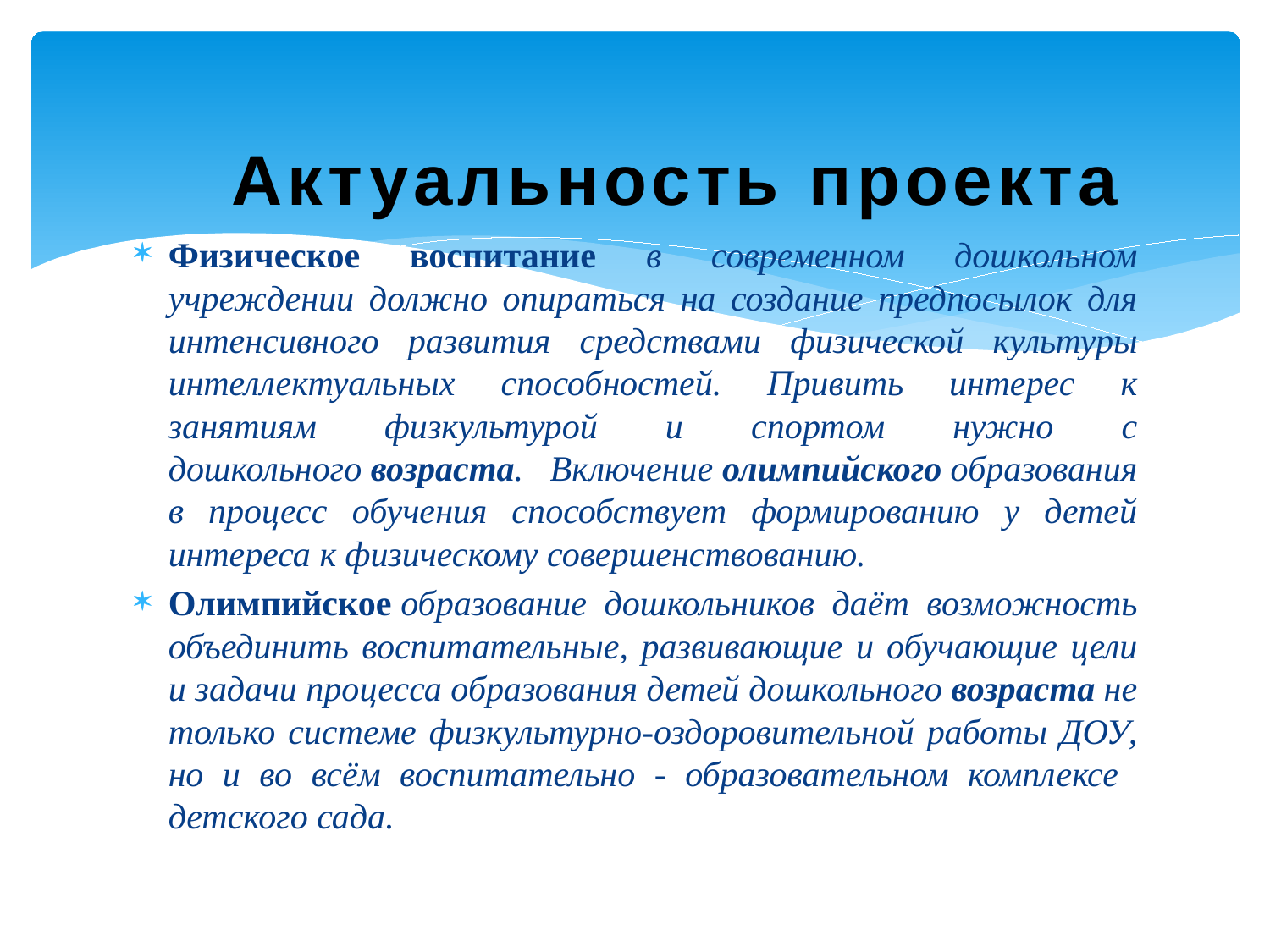

# Актуальность проекта
Физическое воспитание в современном дошкольном учреждении должно опираться на создание предпосылок для интенсивного развития средствами физической культуры интеллектуальных способностей. Привить интерес к занятиям физкультурой и спортом нужно с дошкольного возраста. Включение олимпийского образования в процесс обучения способствует формированию у детей интереса к физическому совершенствованию.
Олимпийское образование дошкольников даёт возможность объединить воспитательные, развивающие и обучающие цели и задачи процесса образования детей дошкольного возраста не только системе физкультурно-оздоровительной работы ДОУ, но и во всём воспитательно - образовательном комплексе  детского сада.